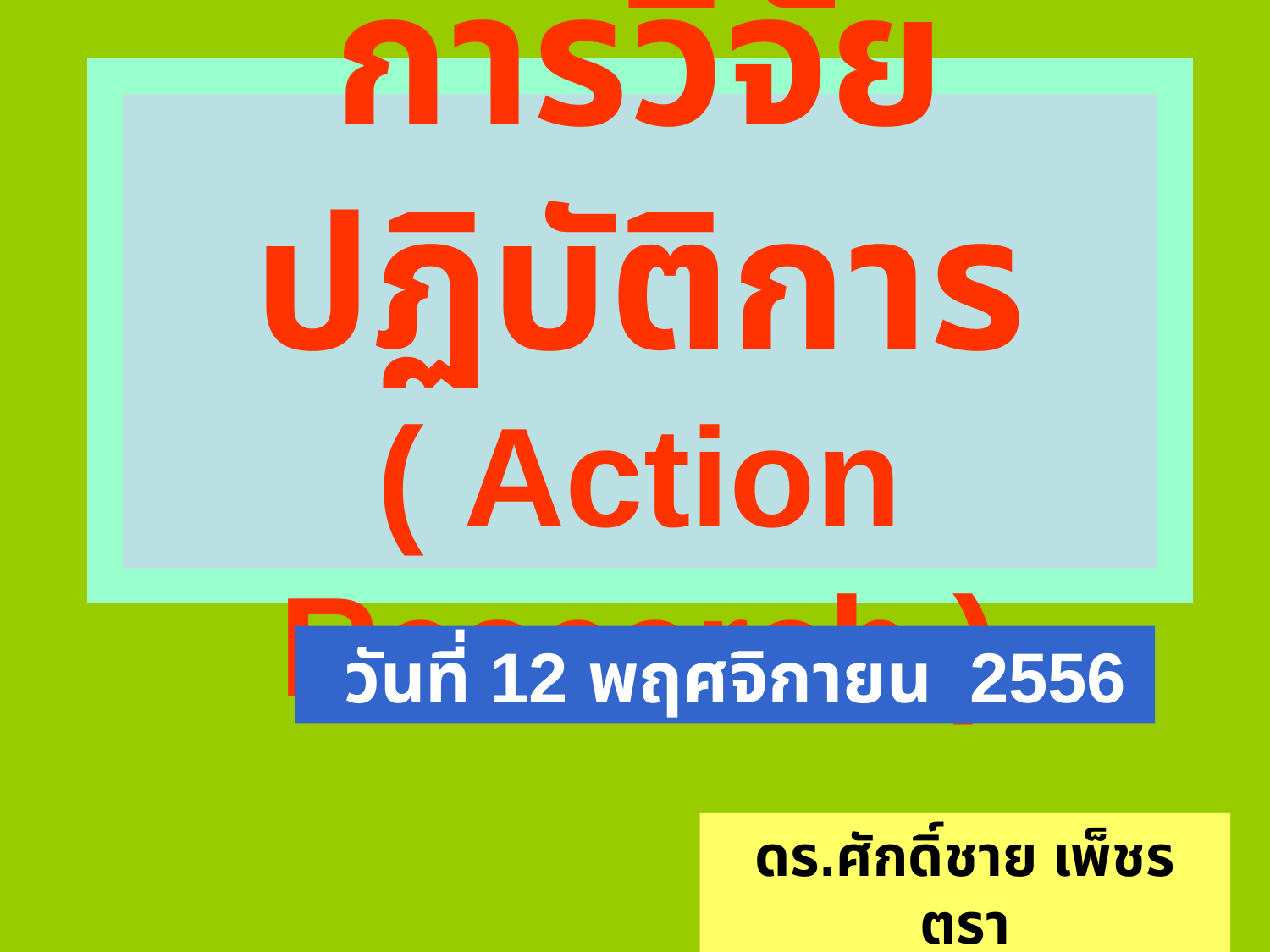

# การวิจัยปฏิบัติการ ( Action Research )
  วันที่ 12 พฤศจิกายน  2556
ดร.ศักดิ์ชาย เพ็ชรตรา